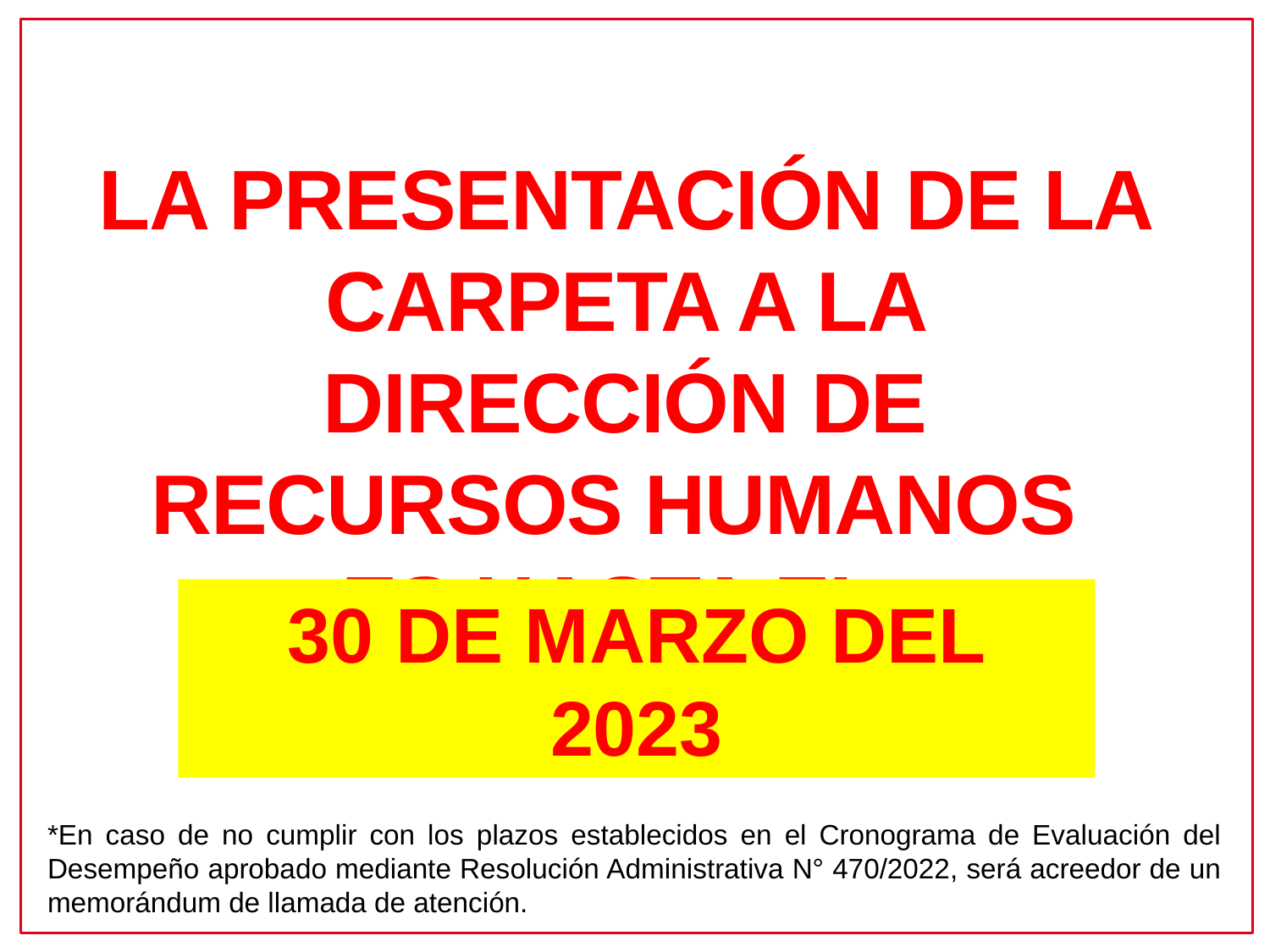

LA PRESENTACIÓN DE LA CARPETA A LA DIRECCIÓN DE RECURSOS HUMANOS
ES HASTA el:
EL
30 DE MARZO DEL 2023
*En caso de no cumplir con los plazos establecidos en el Cronograma de Evaluación del Desempeño aprobado mediante Resolución Administrativa N° 470/2022, será acreedor de un memorándum de llamada de atención.